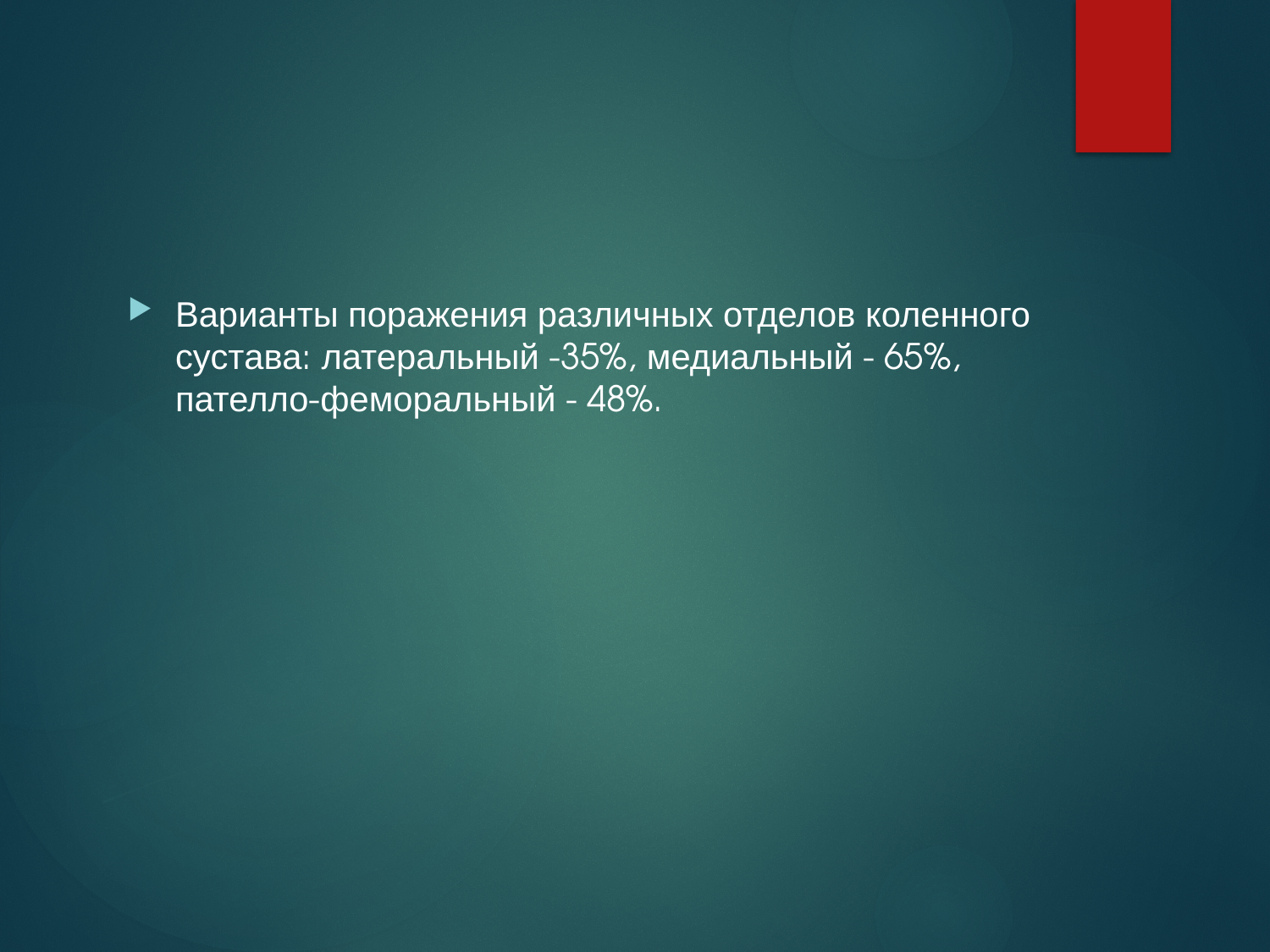

#
Варианты поражения различных отделов коленного сустава: латеральный -35%, медиальный - 65%, пателло-феморальный - 48%.